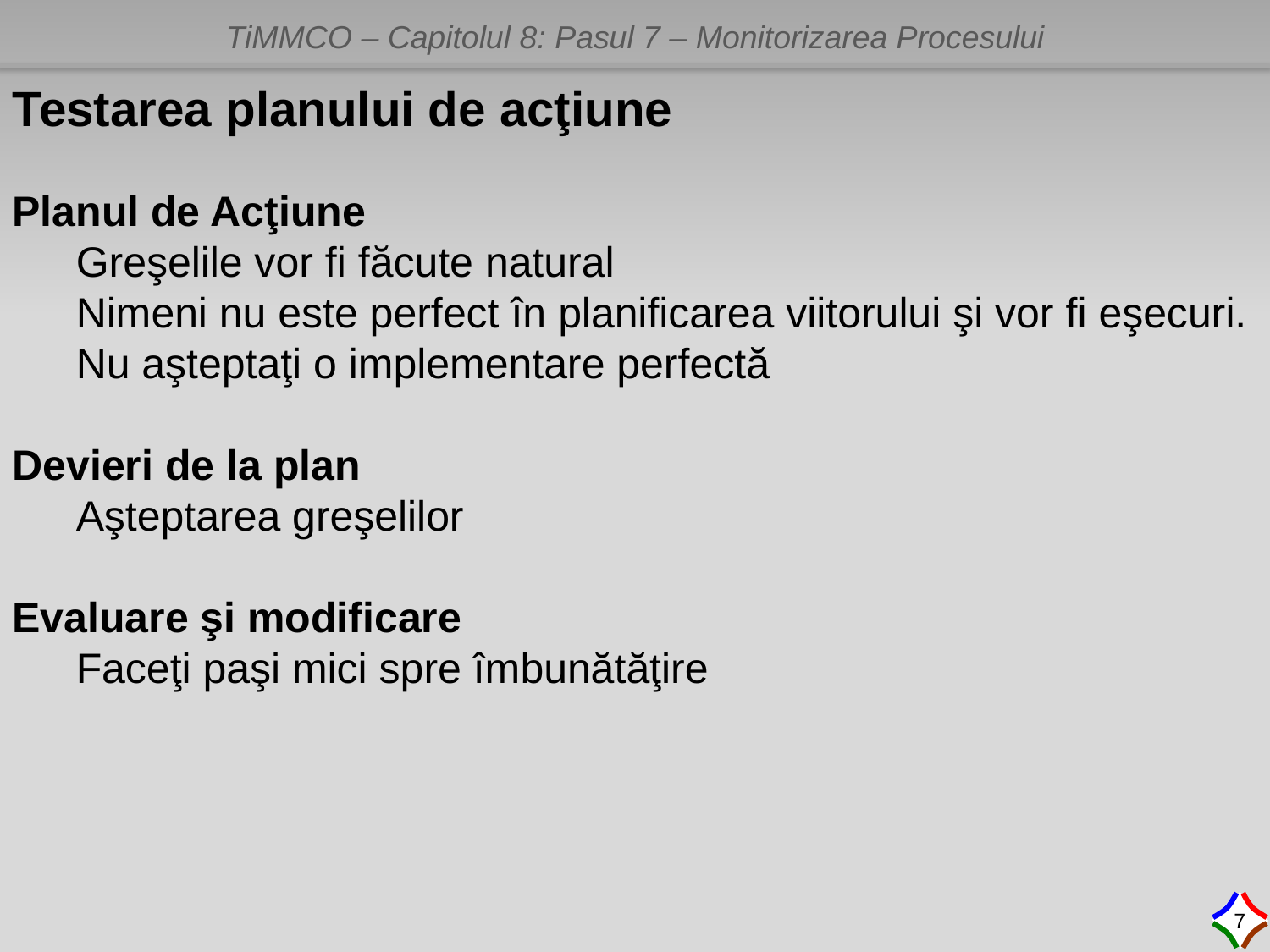

Testarea planului de acţiune
Planul de Acţiune
Greşelile vor fi făcute natural
Nimeni nu este perfect în planificarea viitorului şi vor fi eşecuri.
Nu aşteptaţi o implementare perfectă

Devieri de la plan
Aşteptarea greşelilor

Evaluare şi modificare
Faceţi paşi mici spre îmbunătăţire